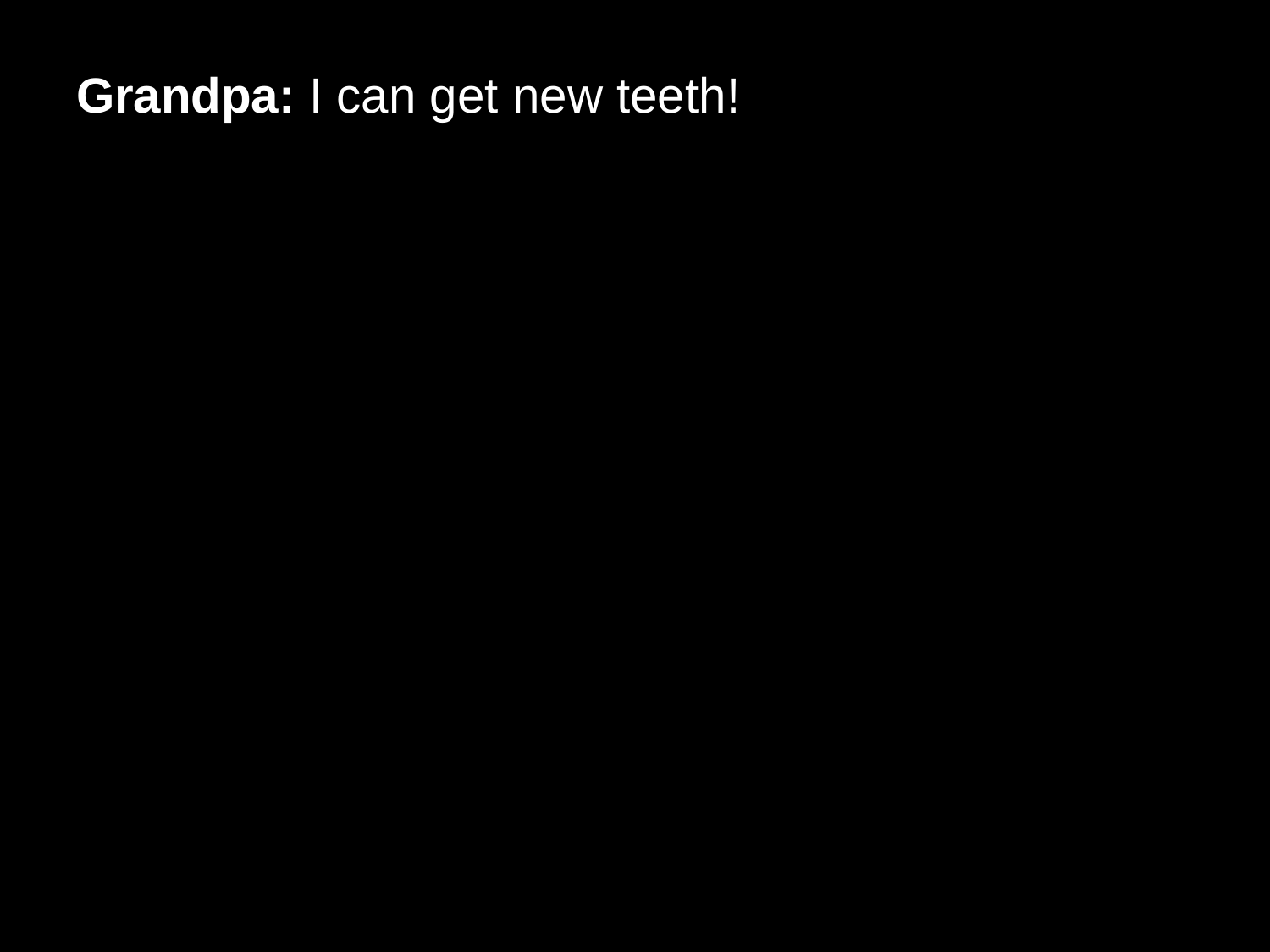

# Grandpa: I can get new teeth!